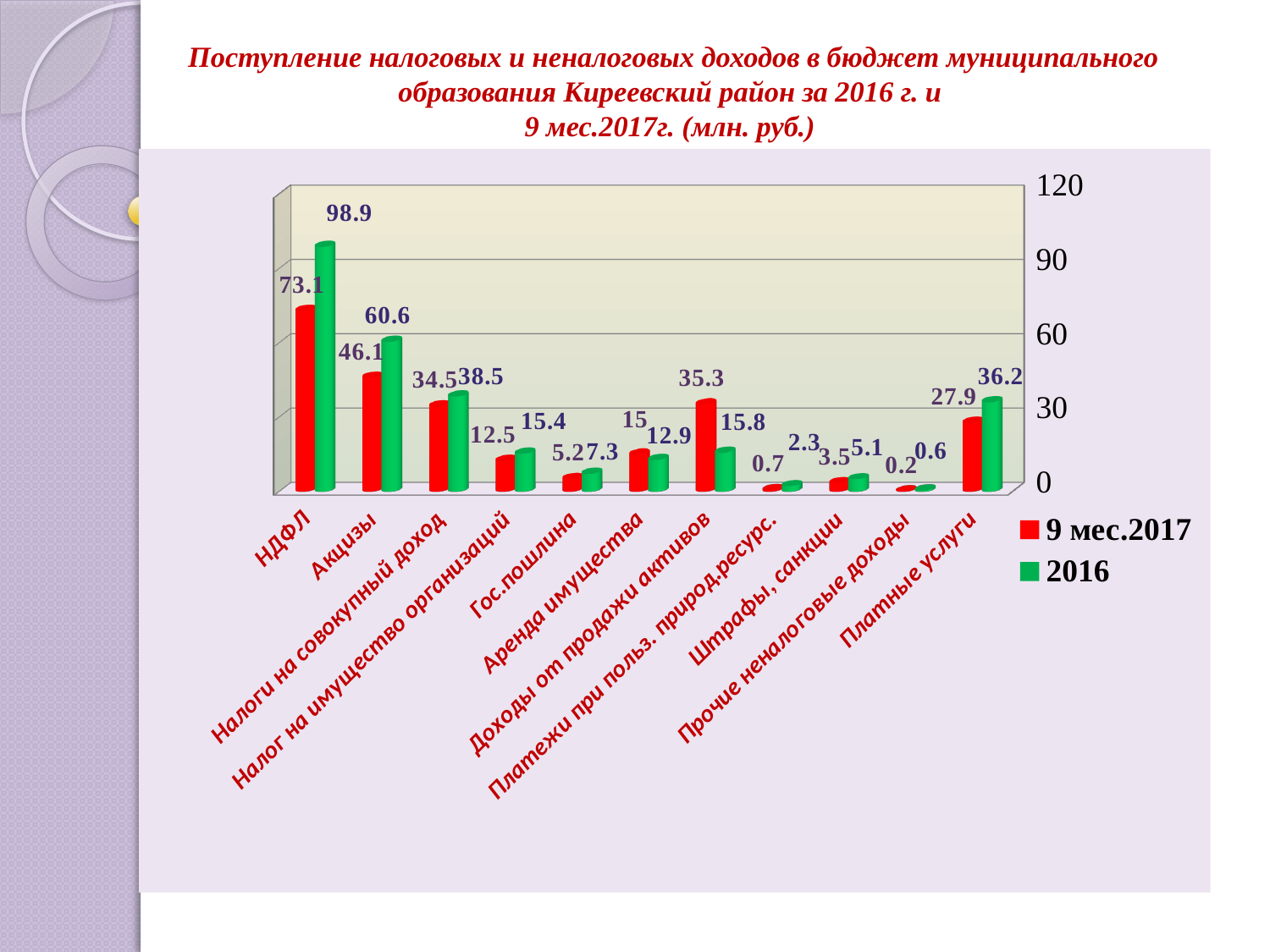

# Поступление налоговых и неналоговых доходов в бюджет муниципального образования Киреевский район за 2016 г. и 9 мес.2017г. (млн. руб.)

[unsupported chart]